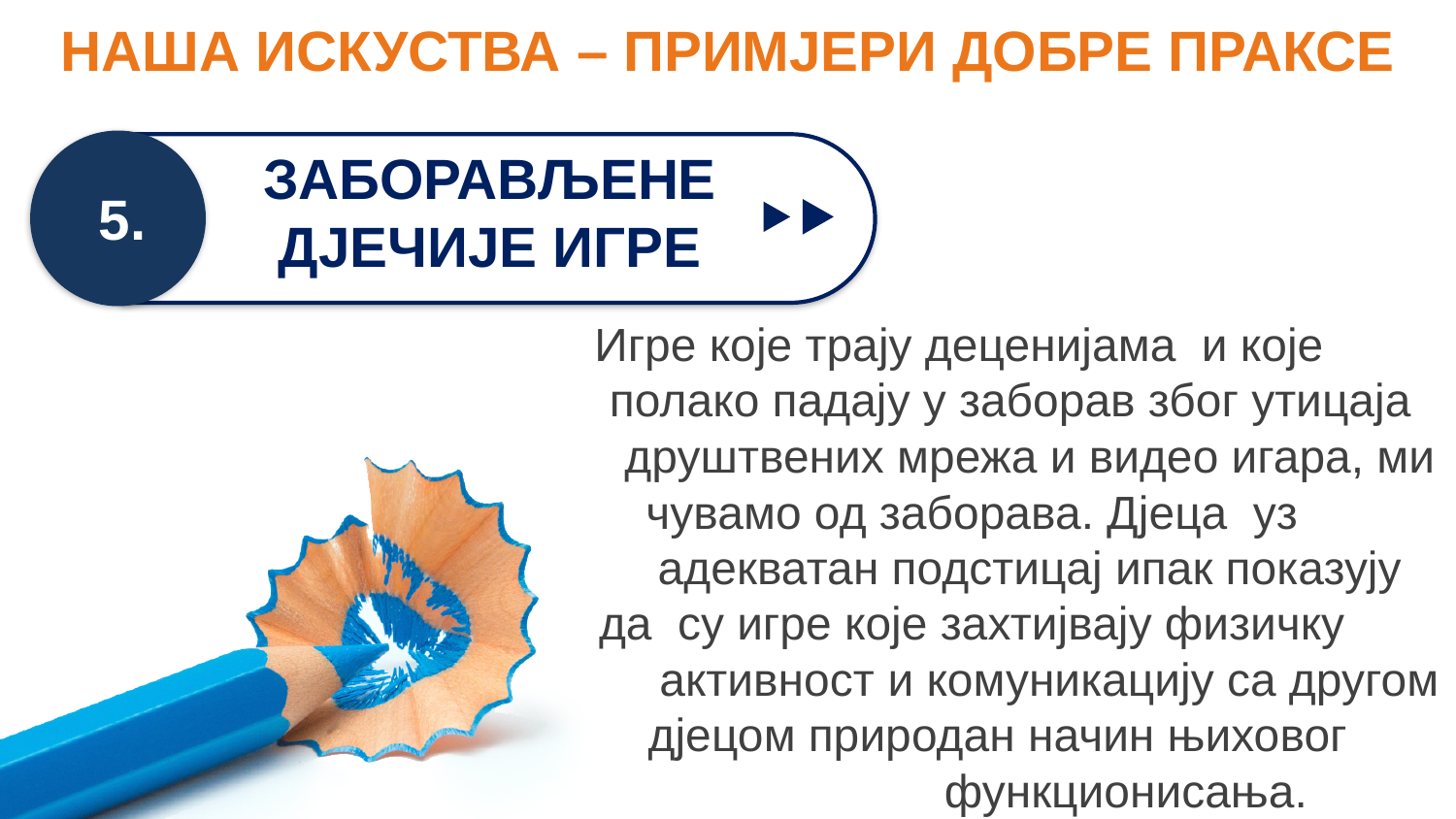

НАША ИСКУСТВА – ПРИМЈЕРИ ДОБРЕ ПРАКСЕ

ЗАБОРАВЉЕНЕ ДЈЕЧИЈЕ ИГРЕ
5.

Игре које трају деценијама  и које           полако падају у заборав због утицаја     друштвених мрежа и видео игара, ми     чувамо од заборава. Дјеца  уз               адекватан подстицај ипак показују  да  су игре које захтијвају физичку             активност и комуникацију са другом     дјецом природан начин њиховог                         функционисања.
.